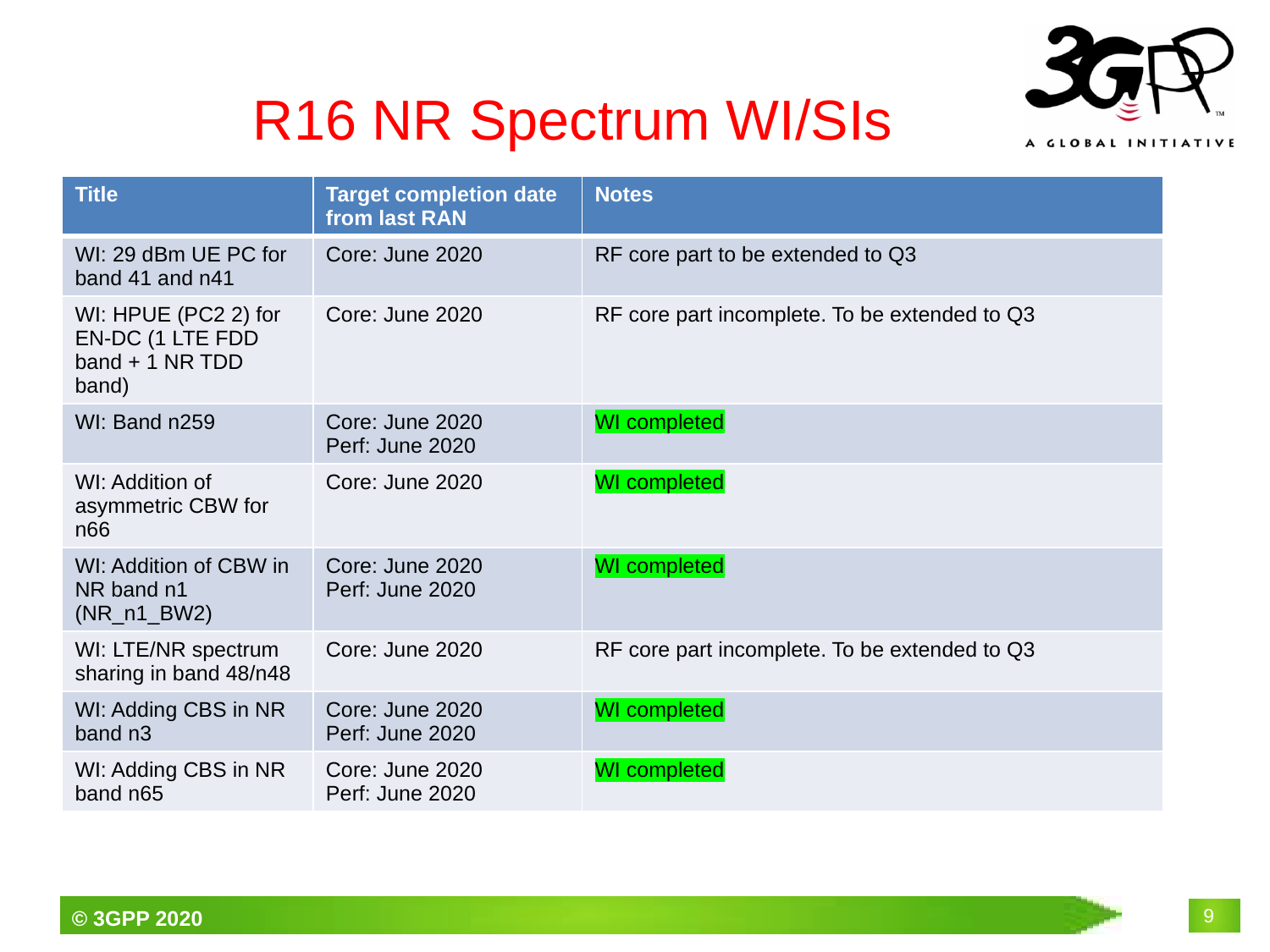

# R16 NR Spectrum WI/SIs
| Title | Target completion date from last RAN | Notes |
| --- | --- | --- |
| WI: 29 dBm UE PC for band 41 and n41 | Core: June 2020 | RF core part to be extended to Q3 |
| WI: HPUE (PC2 2) for EN-DC (1 LTE FDD band + 1 NR TDD band) | Core: June 2020 | RF core part incomplete. To be extended to Q3 |
| WI: Band n259 | Core: June 2020 Perf: June 2020 | WI completed |
| WI: Addition of asymmetric CBW for n66 | Core: June 2020 | WI completed |
| WI: Addition of CBW in NR band n1 (NR\_n1\_BW2) | Core: June 2020 Perf: June 2020 | WI completed |
| WI: LTE/NR spectrum sharing in band 48/n48 | Core: June 2020 | RF core part incomplete. To be extended to Q3 |
| WI: Adding CBS in NR band n3 | Core: June 2020 Perf: June 2020 | WI completed |
| WI: Adding CBS in NR band n65 | Core: June 2020 Perf: June 2020 | WI completed |
9